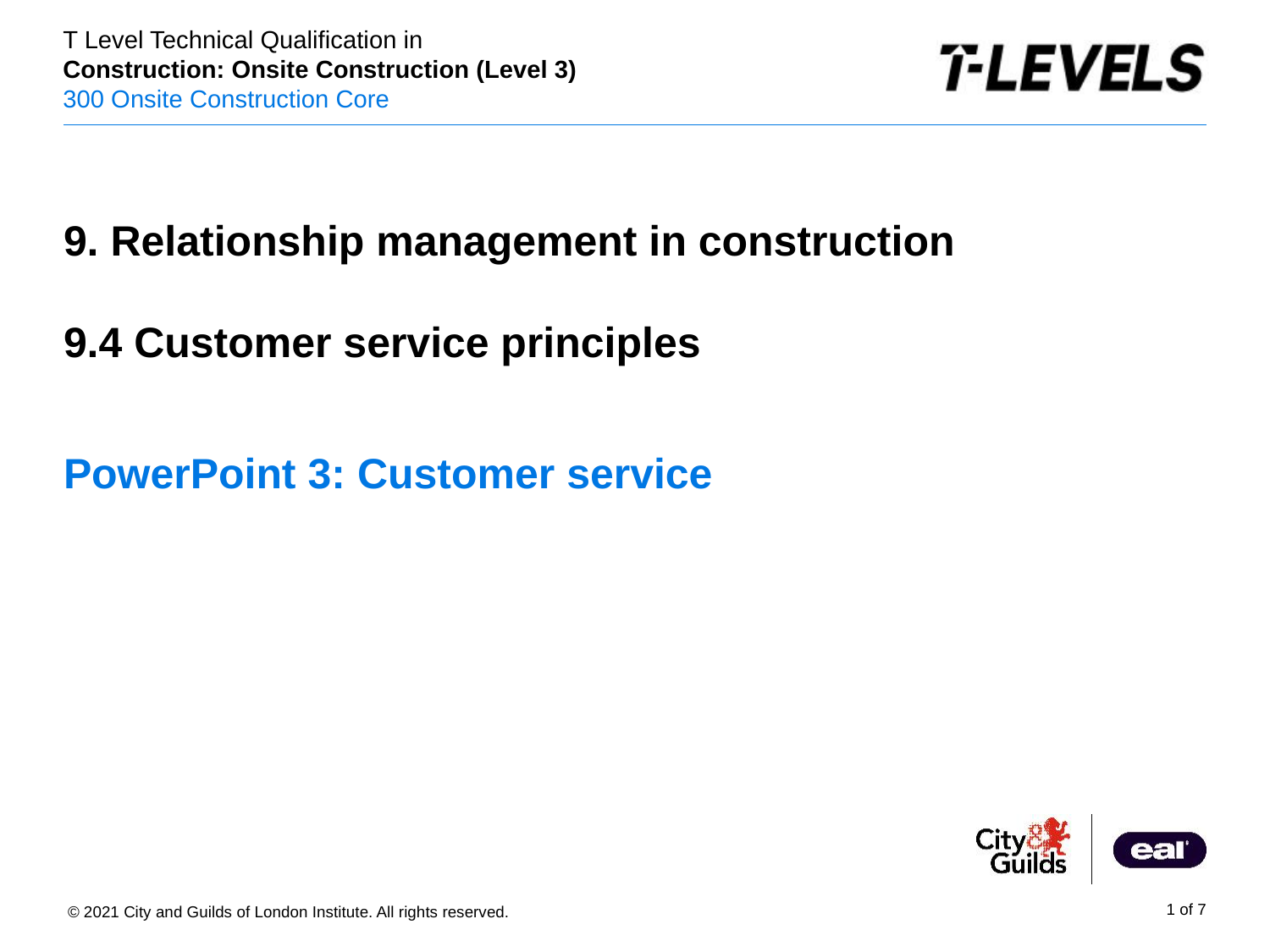

PowerPoint presentation
9. Relationship management in construction

9.4 Customer service principles
# PowerPoint 3: Customer service